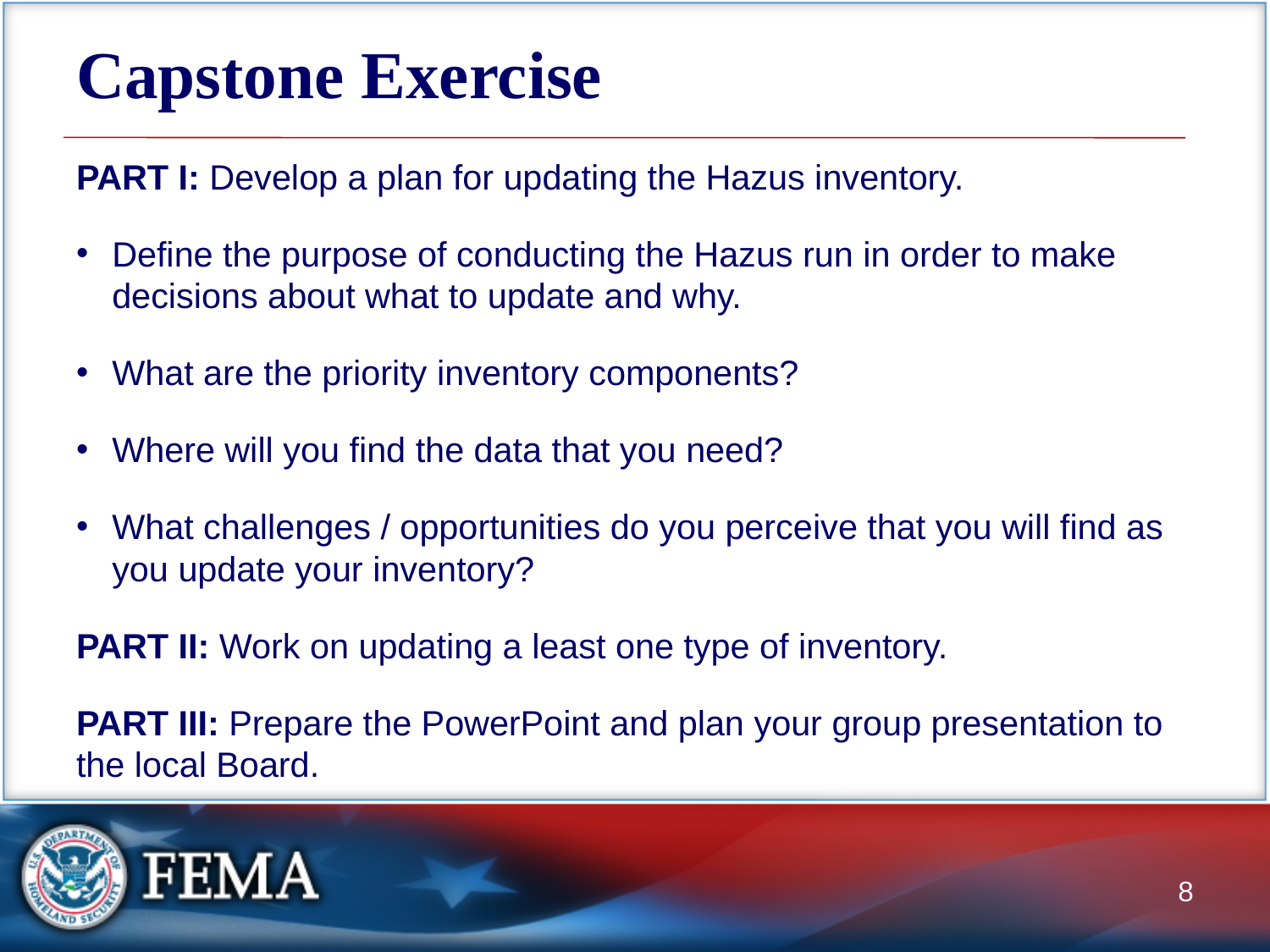

# Capstone Exercise
PART I: Develop a plan for updating the Hazus inventory.
Define the purpose of conducting the Hazus run in order to make decisions about what to update and why.
What are the priority inventory components?
Where will you find the data that you need?
What challenges / opportunities do you perceive that you will find as you update your inventory?
PART II: Work on updating a least one type of inventory.
PART III: Prepare the PowerPoint and plan your group presentation to the local Board.
8